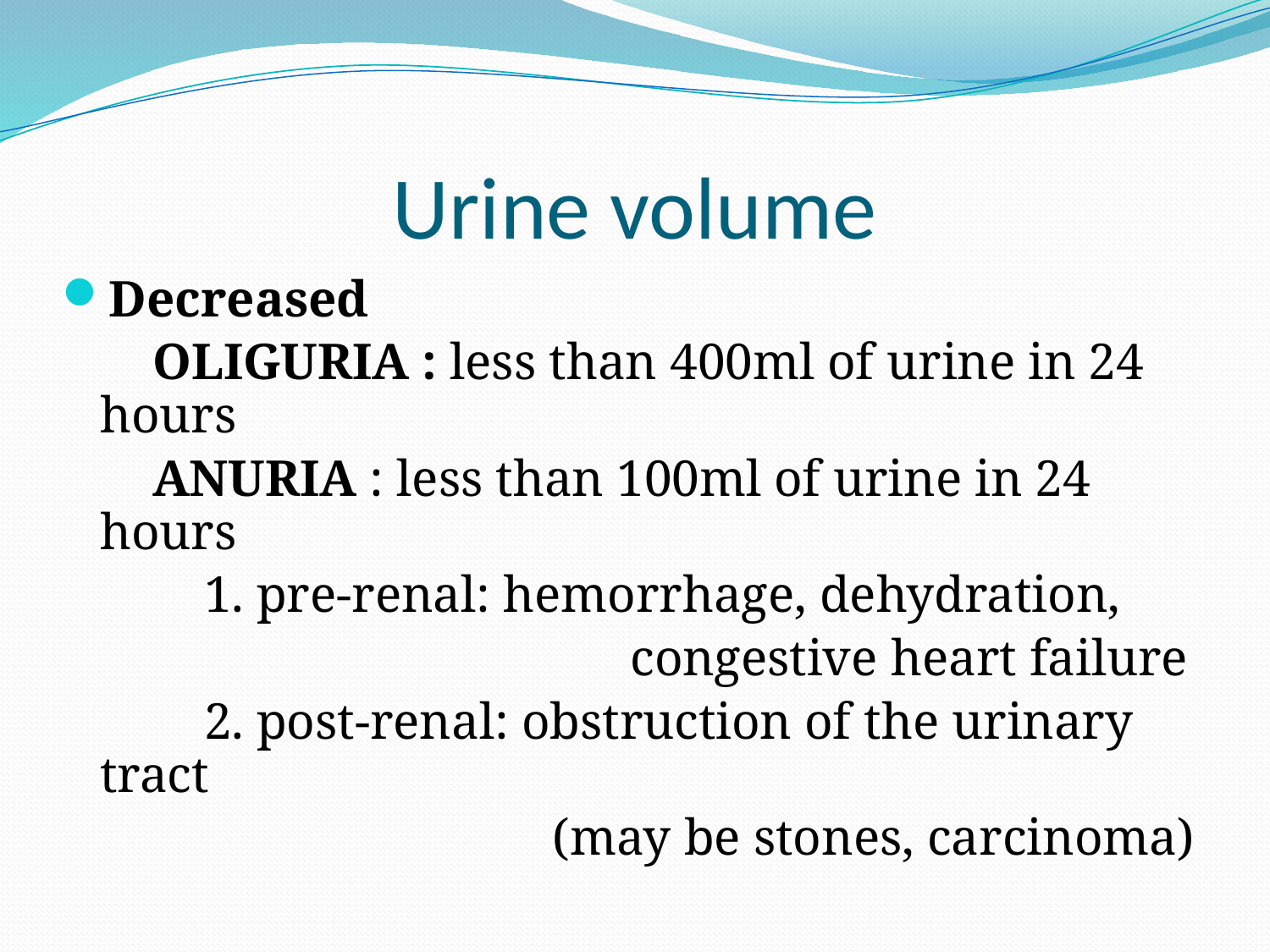

# Urine volume
Decreased
       OLIGURIA : less than 400ml of urine in 24 hours
       ANURIA : less than 100ml of urine in 24 hours
           1. pre-renal: hemorrhage, dehydration,
                                            congestive heart failure
           2. post-renal: obstruction of the urinary tract
                                      (may be stones, carcinoma)